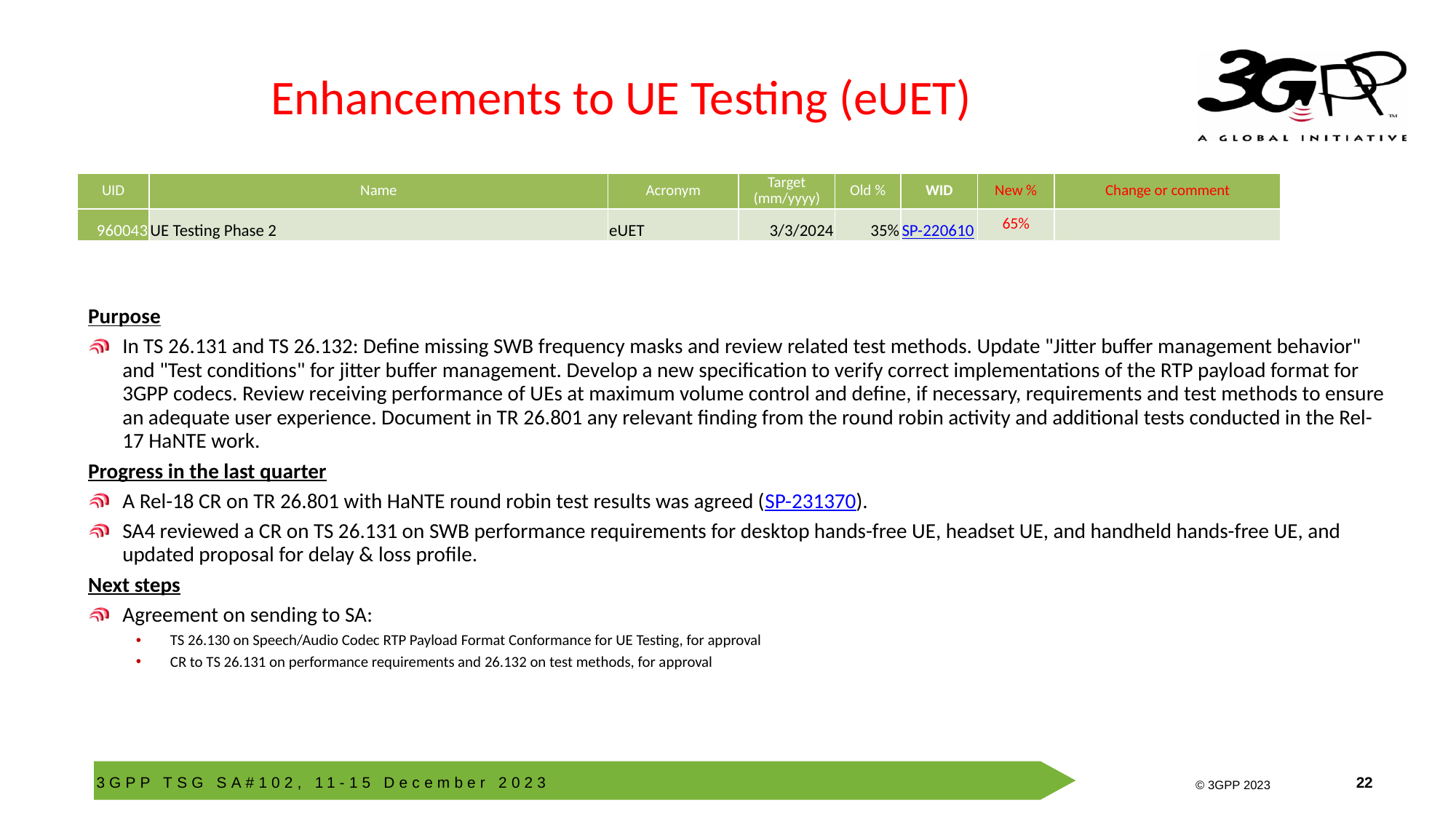

# Enhancements to UE Testing (eUET)
| UID | Name | Acronym | Target (mm/yyyy) | Old % | WID | New % | Change or comment |
| --- | --- | --- | --- | --- | --- | --- | --- |
| 960043 | UE Testing Phase 2 | eUET | 3/3/2024 | 35% | SP-220610 | 65% |  |
Purpose
In TS 26.131 and TS 26.132: Define missing SWB frequency masks and review related test methods. Update "Jitter buffer management behavior" and "Test conditions" for jitter buffer management. Develop a new specification to verify correct implementations of the RTP payload format for 3GPP codecs. Review receiving performance of UEs at maximum volume control and define, if necessary, requirements and test methods to ensure an adequate user experience. Document in TR 26.801 any relevant finding from the round robin activity and additional tests conducted in the Rel-17 HaNTE work.
Progress in the last quarter
A Rel-18 CR on TR 26.801 with HaNTE round robin test results was agreed (SP-231370).
SA4 reviewed a CR on TS 26.131 on SWB performance requirements for desktop hands-free UE, headset UE, and handheld hands-free UE, and updated proposal for delay & loss profile.
Next steps
Agreement on sending to SA:
TS 26.130 on Speech/Audio Codec RTP Payload Format Conformance for UE Testing, for approval
CR to TS 26.131 on performance requirements and 26.132 on test methods, for approval